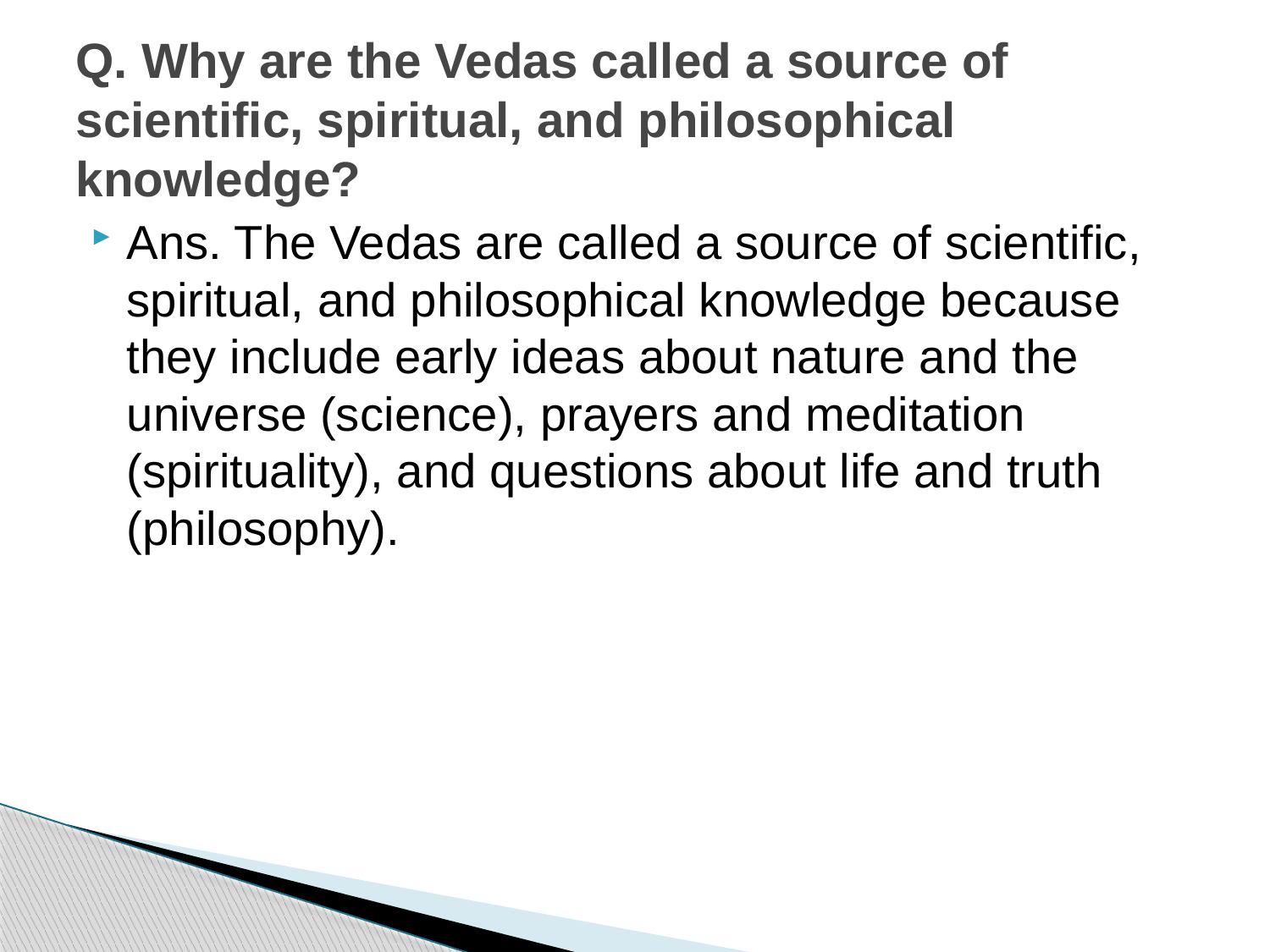

# Q. Why are the Vedas called a source of scientific, spiritual, and philosophical knowledge?
Ans. The Vedas are called a source of scientific, spiritual, and philosophical knowledge because they include early ideas about nature and the universe (science), prayers and meditation (spirituality), and questions about life and truth (philosophy).